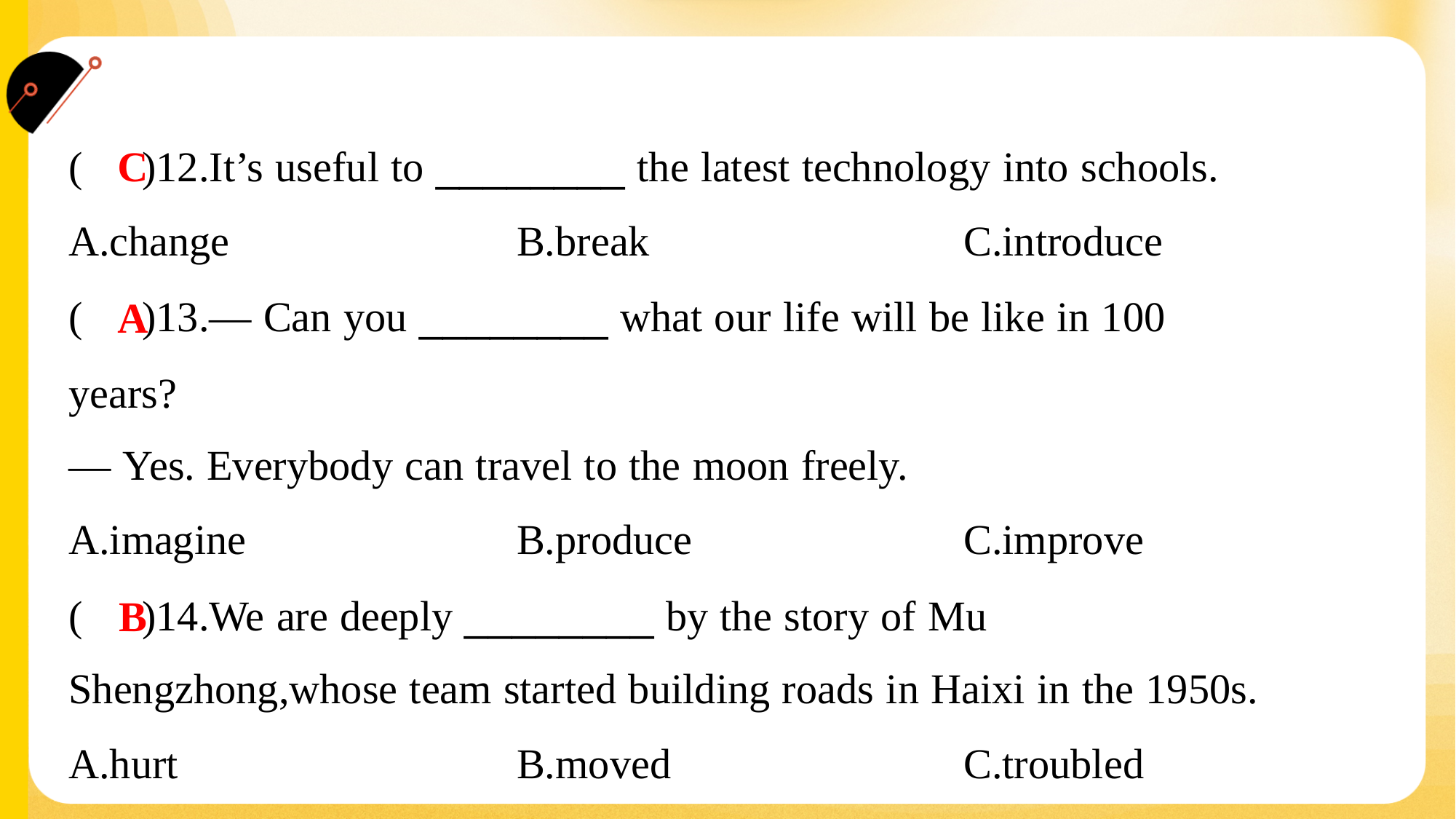

C
(     )12.It’s useful to ________ the latest technology into schools.
A.change	B.break	C.introduce
(     )13.— Can you ________ what our life will be like in 100
years?
— Yes. Everybody can travel to the moon freely.
A
A.imagine	B.produce	C.improve
(     )14.We are deeply ________ by the story of Mu
Shengzhong,whose team started building roads in Haixi in the 1950s.
B
A.hurt	B.moved	C.troubled